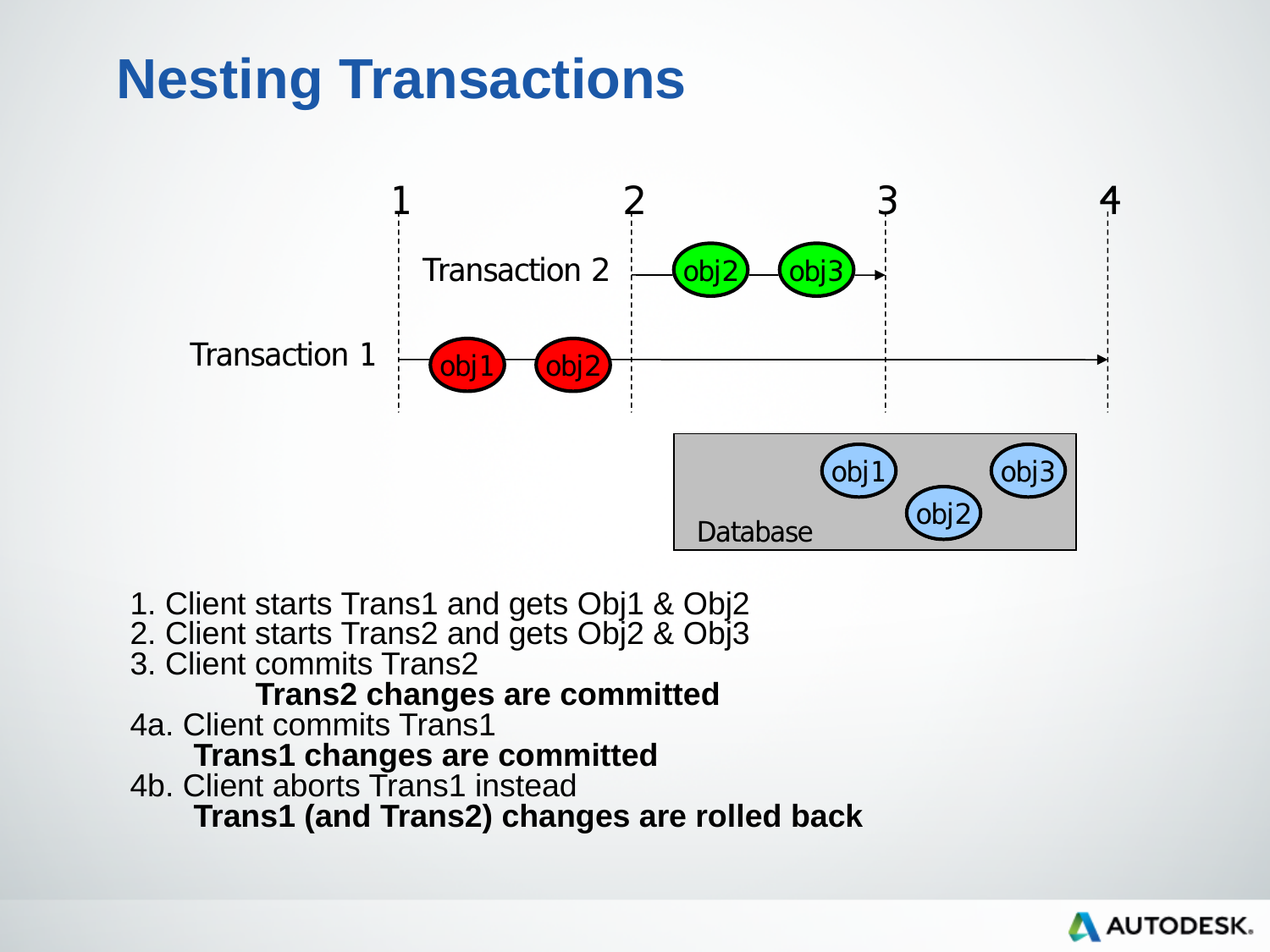

Nesting Transactions
1

Transaction 1
obj1
obj2

2

Transaction 2
obj2
obj3

3

4

obj2
obj3
obj1
obj2

obj1
obj2
obj1
obj3
obj2
obj3
obj2
obj1
obj3
obj2
Database
1. Client starts Trans1 and gets Obj1 & Obj2
2. Client starts Trans2 and gets Obj2 & Obj3
3. Client commits Trans2
           Trans2 changes are committed
4a. Client commits Trans1
Trans1 changes are committed
4b. Client aborts Trans1 instead
Trans1 (and Trans2) changes are rolled back